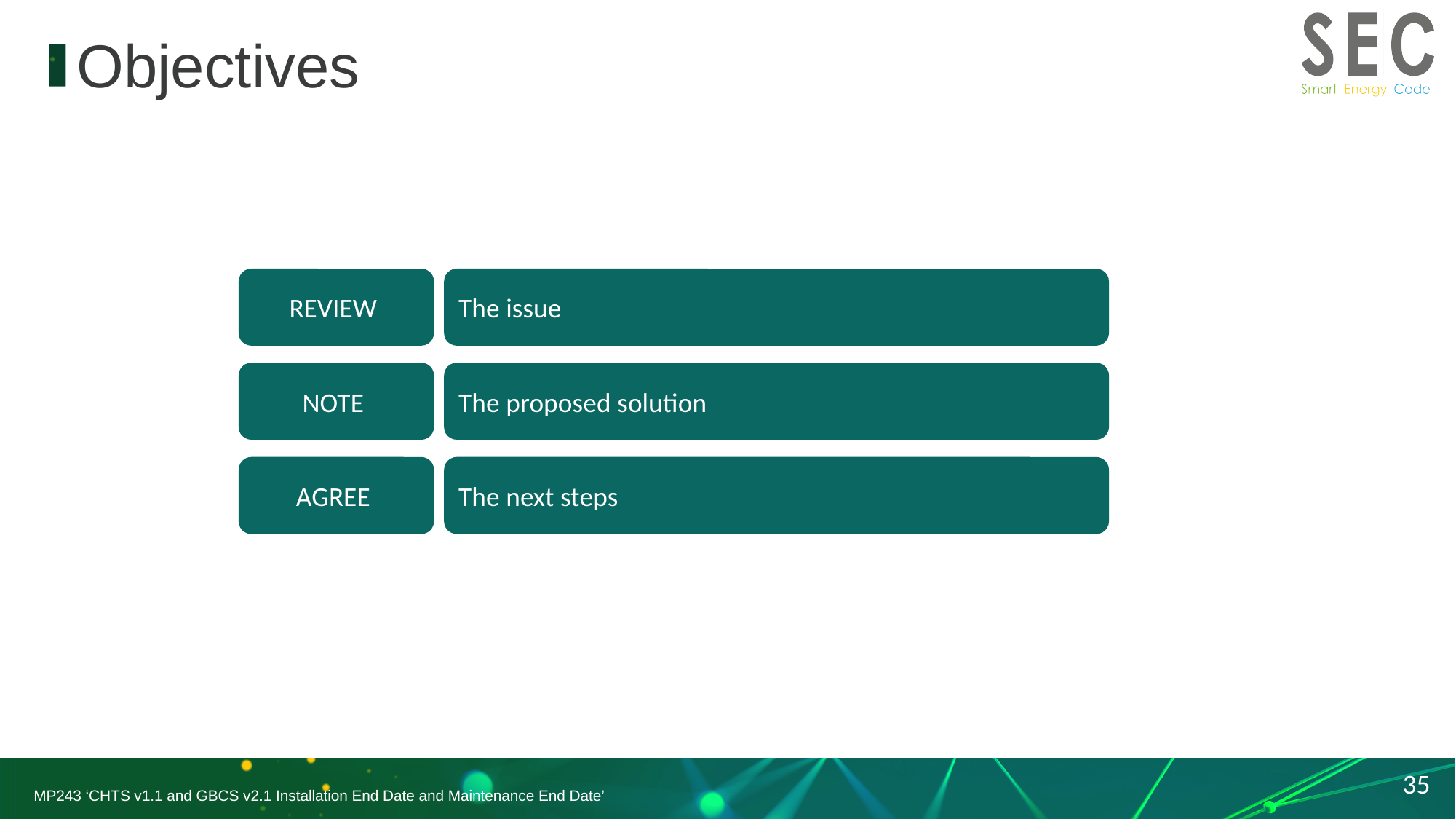

# Objectives
REVIEW
The issue
NOTE
The proposed solution
AGREE
The next steps
35
MP243 ‘CHTS v1.1 and GBCS v2.1 Installation End Date and Maintenance End Date’